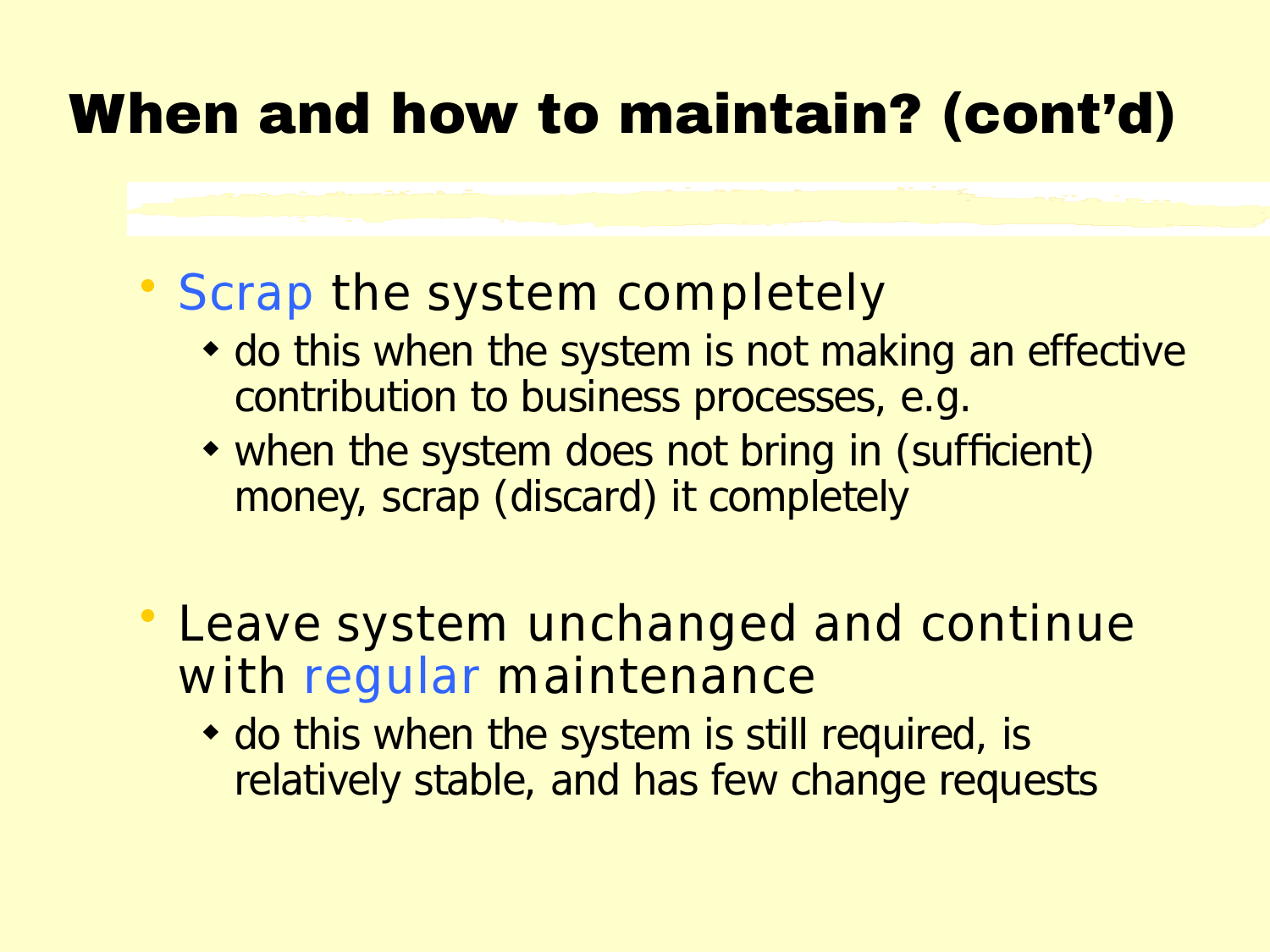

# When and how to maintain? (cont’d)
Scrap the system completely
do this when the system is not making an effective contribution to business processes, e.g.
when the system does not bring in (sufficient) money, scrap (discard) it completely

Leave system unchanged and continue with regular maintenance
do this when the system is still required, is relatively stable, and has few change requests